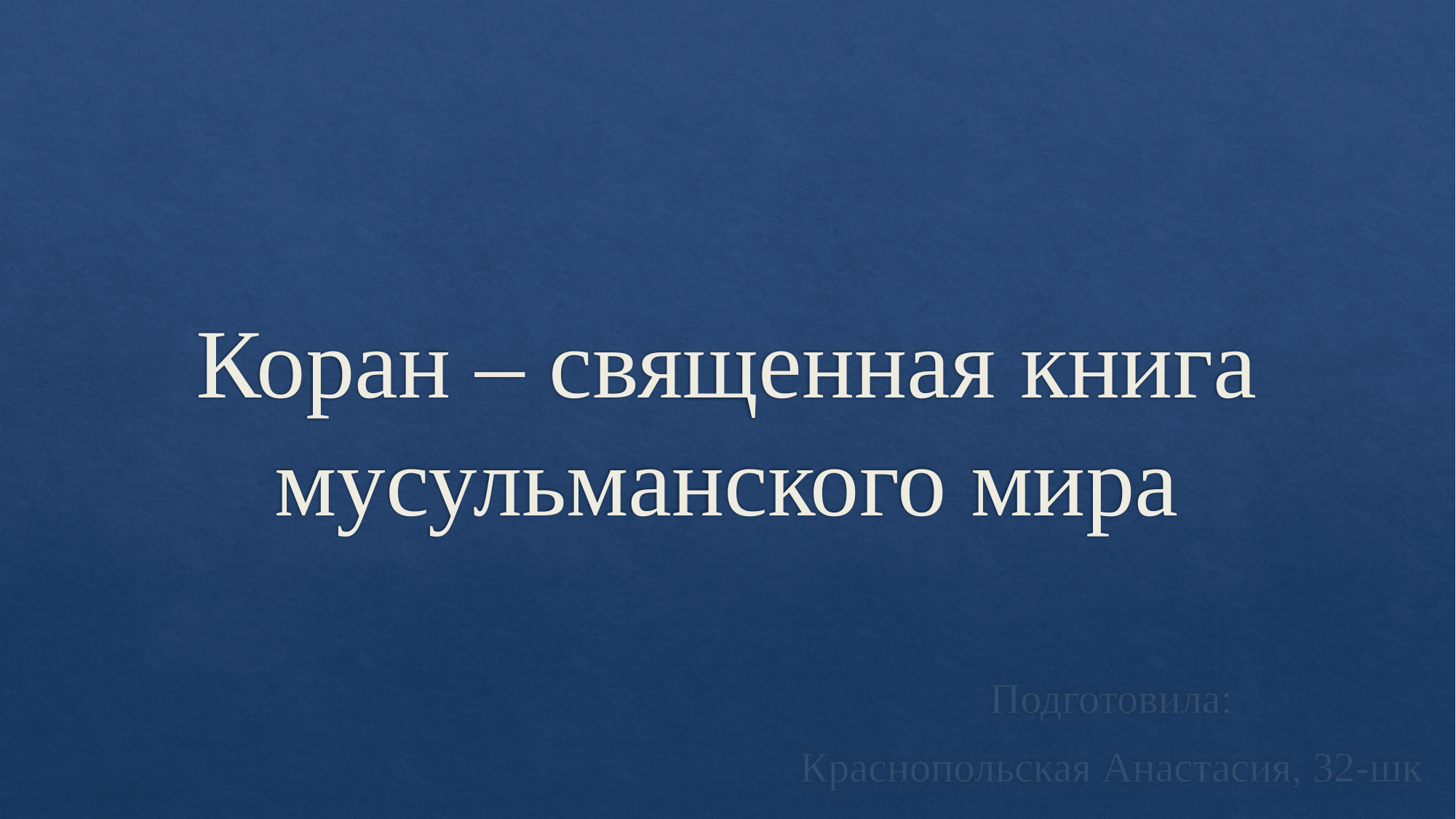

# Коран – священная книга мусульманского мира
Подготовила:
Краснопольская Анастасия, 32-шк